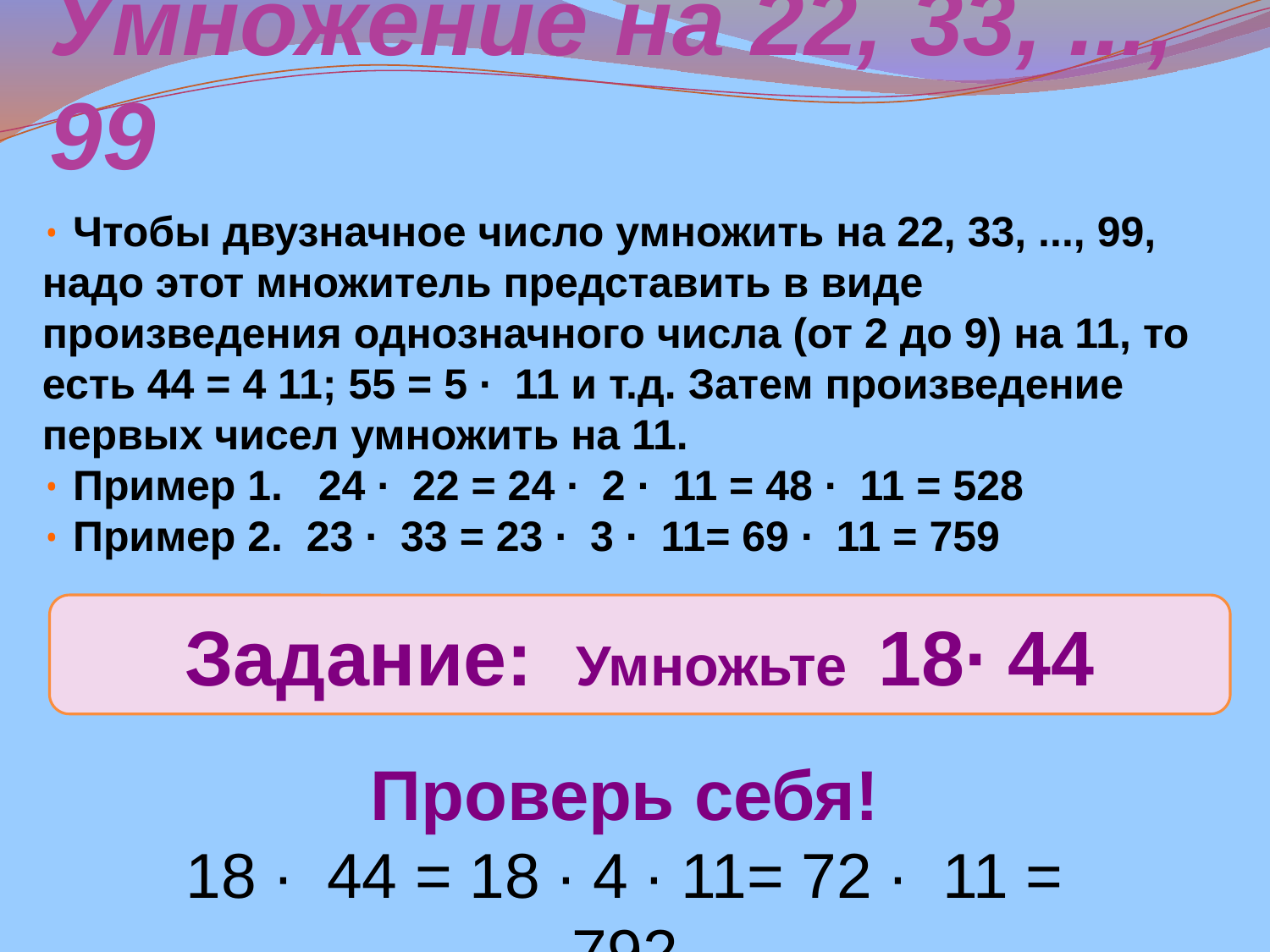

# Умножение на 22, 33, ..., 99
 Чтобы двузначное число умножить на 22, 33, ..., 99, надо этот множитель представить в виде произведения однозначного числа (от 2 до 9) на 11, то есть 44 = 4 11; 55 = 5 ∙  11 и т.д. Затем произведение первых чисел умножить на 11.
 Пример 1.   24 ∙  22 = 24 ∙  2 ∙  11 = 48 ∙  11 = 528
 Пример 2.  23 ∙  33 = 23 ∙  3 ∙  11= 69 ∙  11 = 759
Задание:  Умножьте  18∙ 44
Проверь себя!
18 ∙  44 = 18 ∙ 4 ∙ 11= 72 ∙  11 = 792